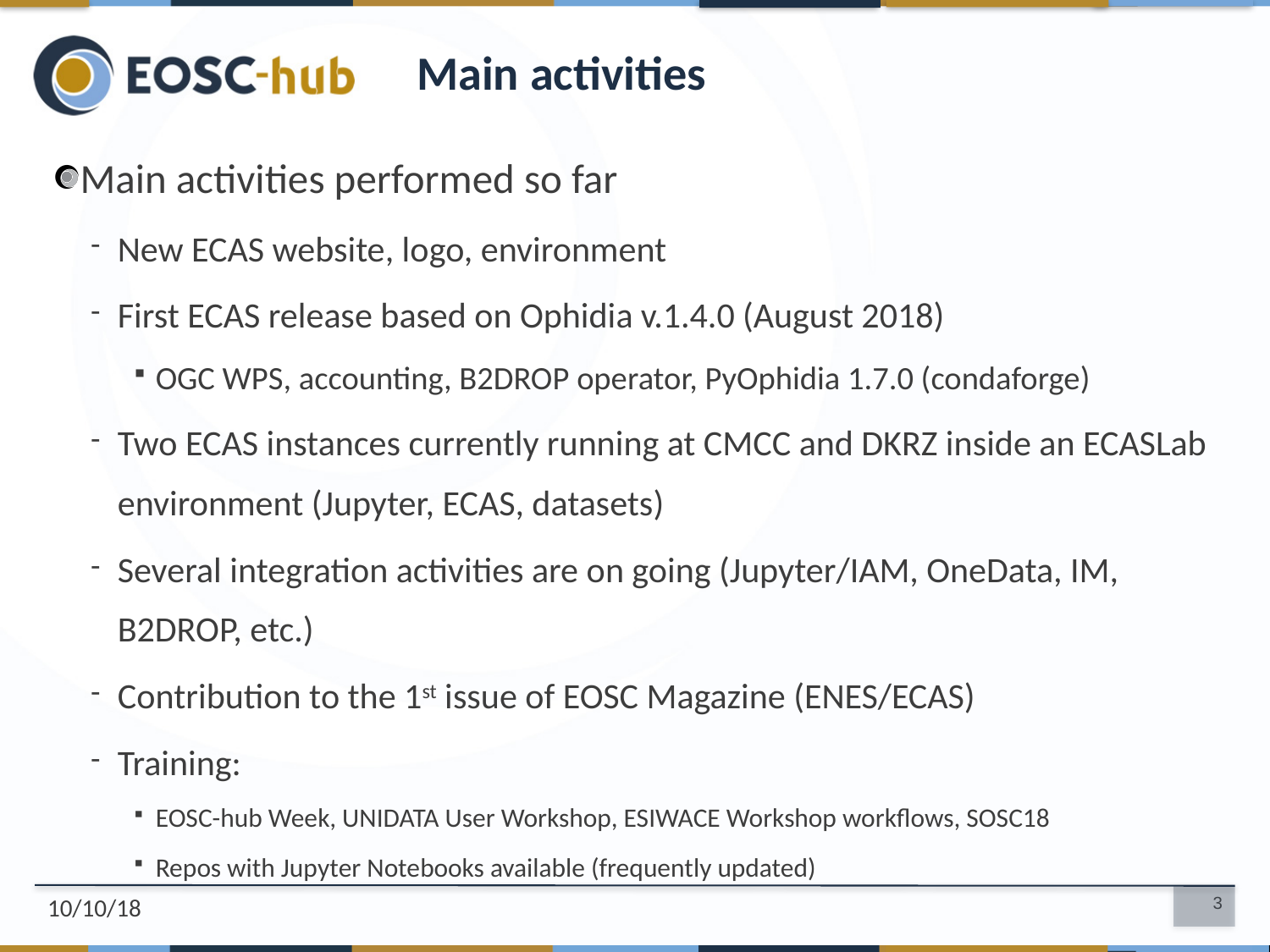

# Main activities
Main activities performed so far
New ECAS website, logo, environment
First ECAS release based on Ophidia v.1.4.0 (August 2018)
OGC WPS, accounting, B2DROP operator, PyOphidia 1.7.0 (condaforge)
Two ECAS instances currently running at CMCC and DKRZ inside an ECASLab environment (Jupyter, ECAS, datasets)
Several integration activities are on going (Jupyter/IAM, OneData, IM, B2DROP, etc.)
Contribution to the 1st issue of EOSC Magazine (ENES/ECAS)
Training:
EOSC-hub Week, UNIDATA User Workshop, ESIWACE Workshop workflows, SOSC18
Repos with Jupyter Notebooks available (frequently updated)
10/10/18
3